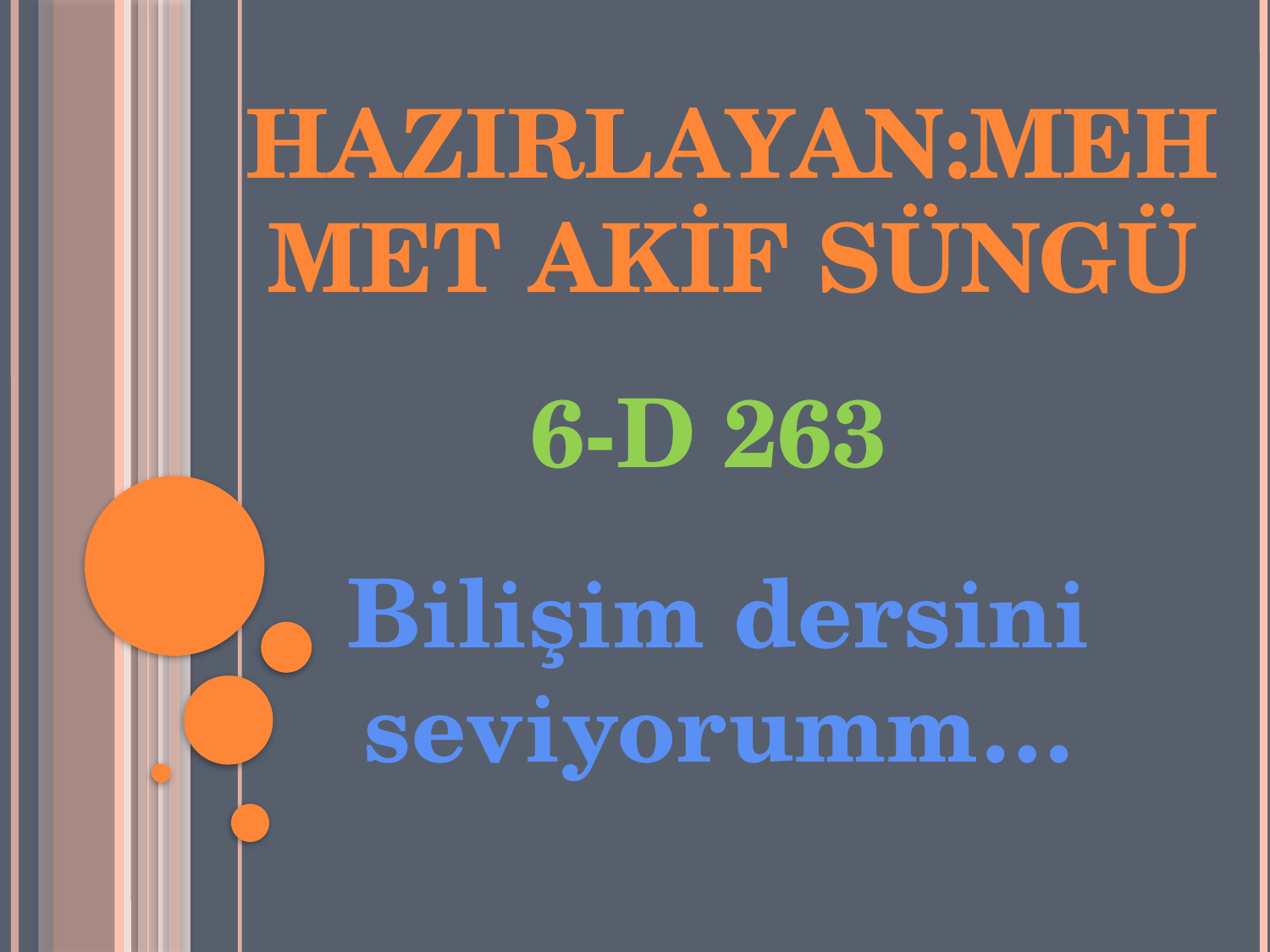

Hazırlayan:Mehmet akİF sÜNGÜ
6-D 263
Bilişim dersini seviyorumm…